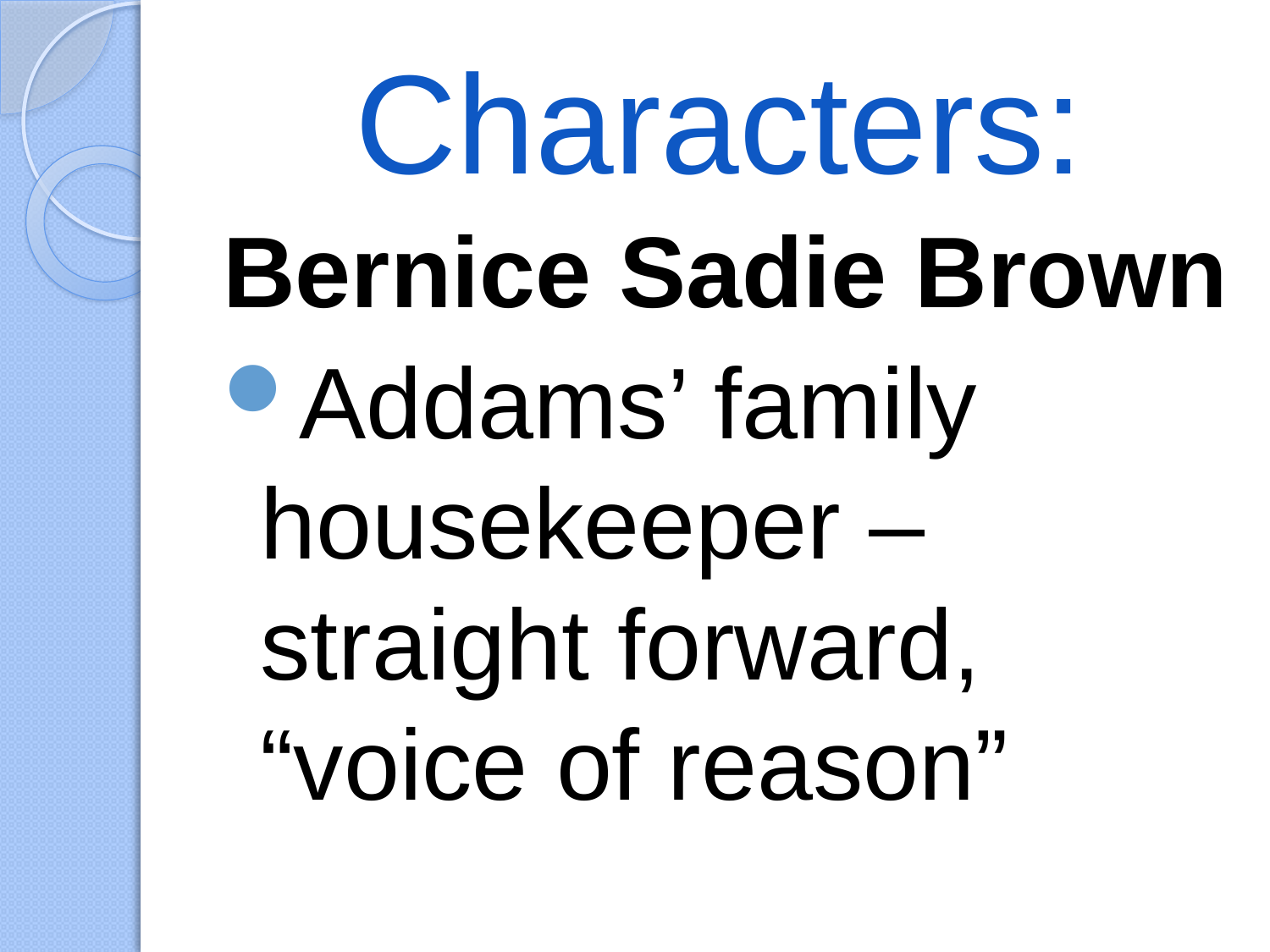

# Characters:
Bernice Sadie Brown
Addams’ family housekeeper – straight forward, “voice of reason”